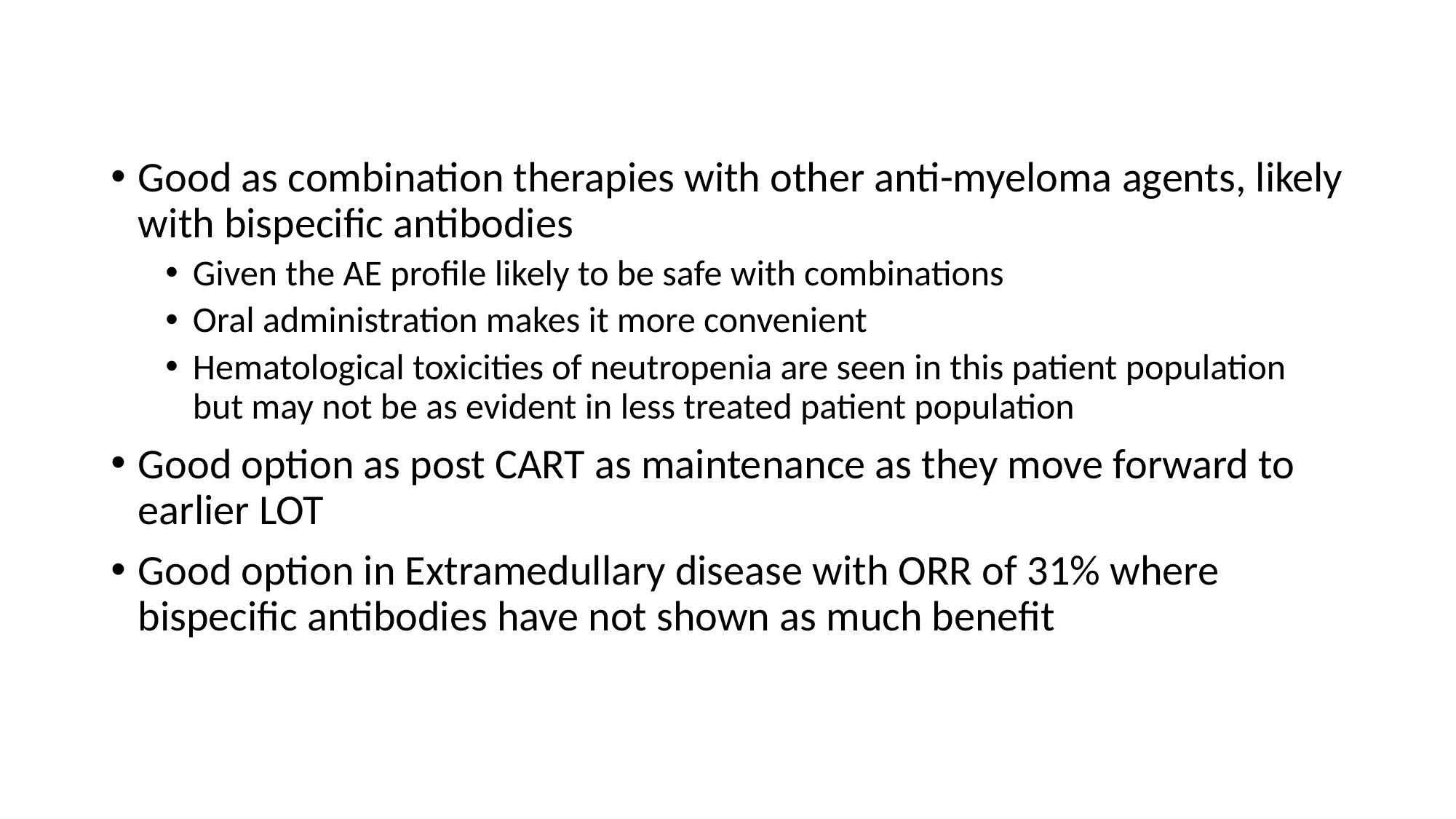

Good as combination therapies with other anti-myeloma agents, likely with bispecific antibodies
Given the AE profile likely to be safe with combinations
Oral administration makes it more convenient
Hematological toxicities of neutropenia are seen in this patient population but may not be as evident in less treated patient population
Good option as post CART as maintenance as they move forward to earlier LOT
Good option in Extramedullary disease with ORR of 31% where bispecific antibodies have not shown as much benefit